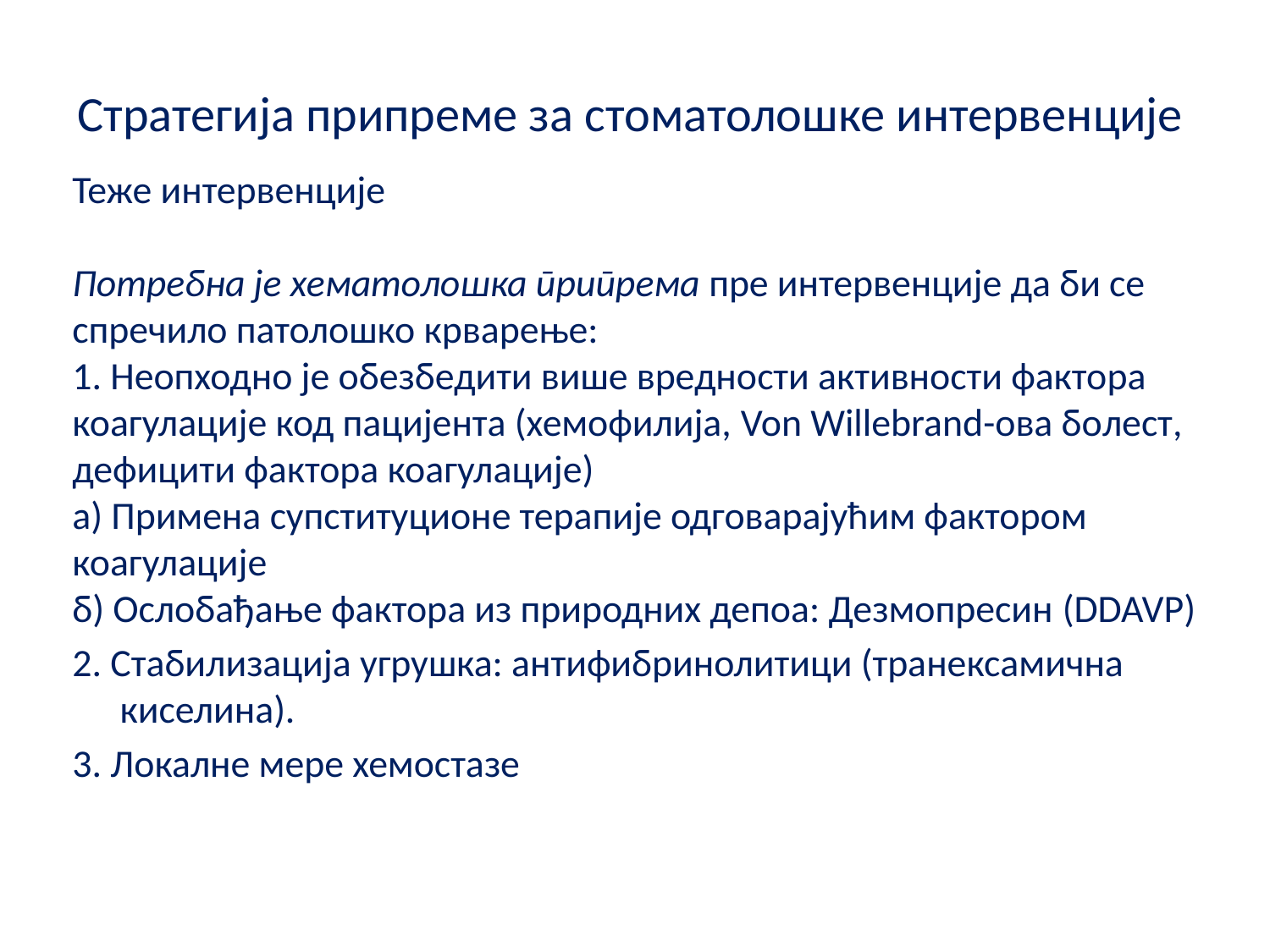

#
Стратегија припреме за стоматолошке интервенције
Теже интервенције

Потребна је хематолошка припрема пре интервенције да би се спречило патолошко крварење:
1. Неопходно је обезбедити више вредности активности фактора коагулације код пацијента (хемофилија, Von Willebrand-ова бoлест, дефицити фактора коагулације)
а) Примена супституционе терапије одговарајућим фактором коагулације
б) Ослобађање фактора из природних депоа: Дезмопресин (DDAVP)
2. Стабилизација угрушка: антифибринолитици (транексамична киселина).
3. Локалне мере хемостазе